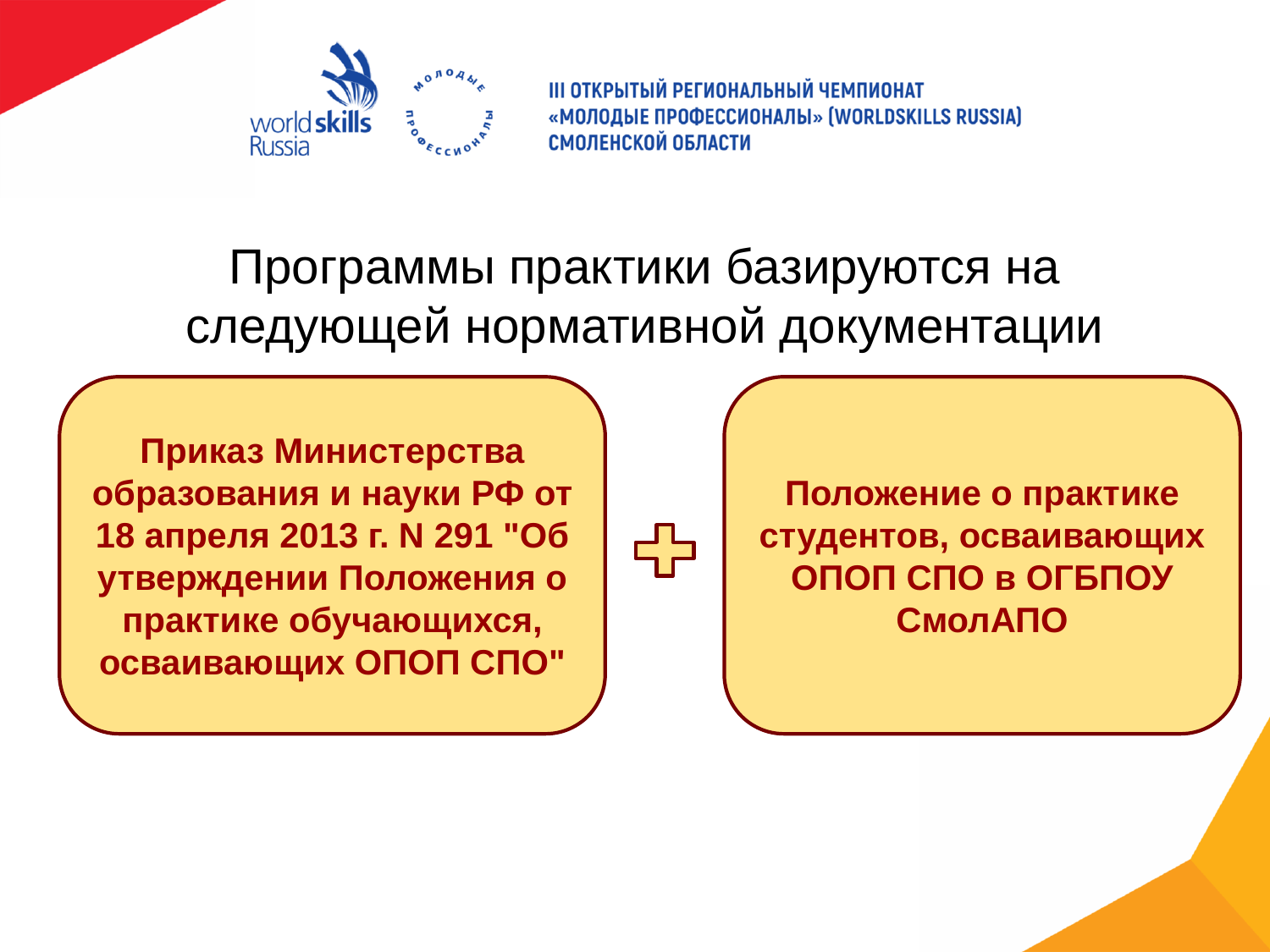

Программы практики базируются на следующей нормативной документации
Приказ Министерства образования и науки РФ от 18 апреля 2013 г. N 291 "Об утверждении Положения о практике обучающихся, осваивающих ОПОП СПО"
Положение о практике студентов, осваивающих ОПОП СПО в ОГБПОУ СмолАПО